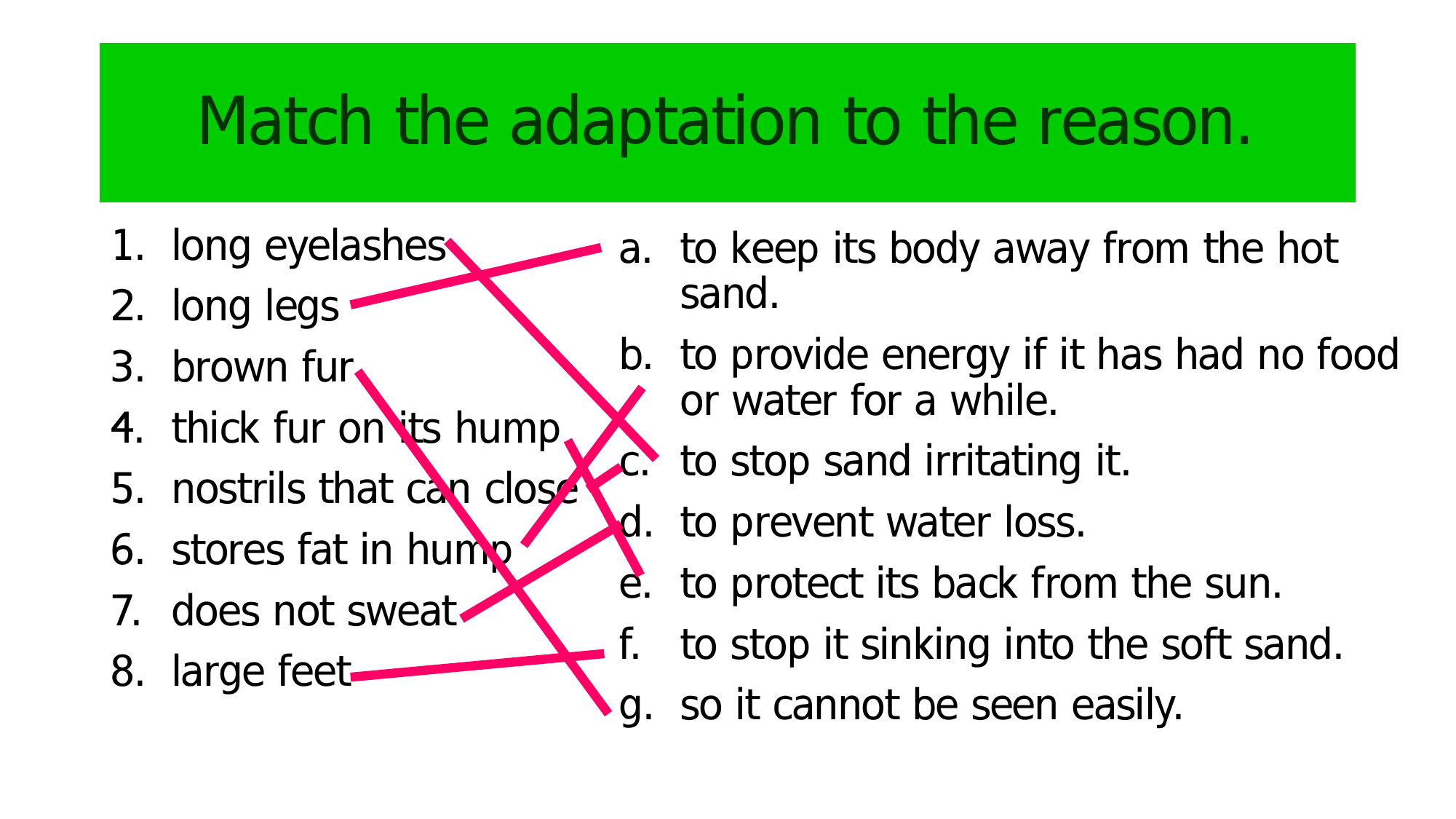

# Match the adaptation to the reason.
long eyelashes
long legs
brown fur
thick fur on its hump
nostrils that can close
stores fat in hump
does not sweat
large feet

to keep its body away from the hot sand.
to provide energy if it has had no food or water for a while.
to stop sand irritating it.
to prevent water loss.
to protect its back from the sun.
to stop it sinking into the soft sand.
so it cannot be seen easily.